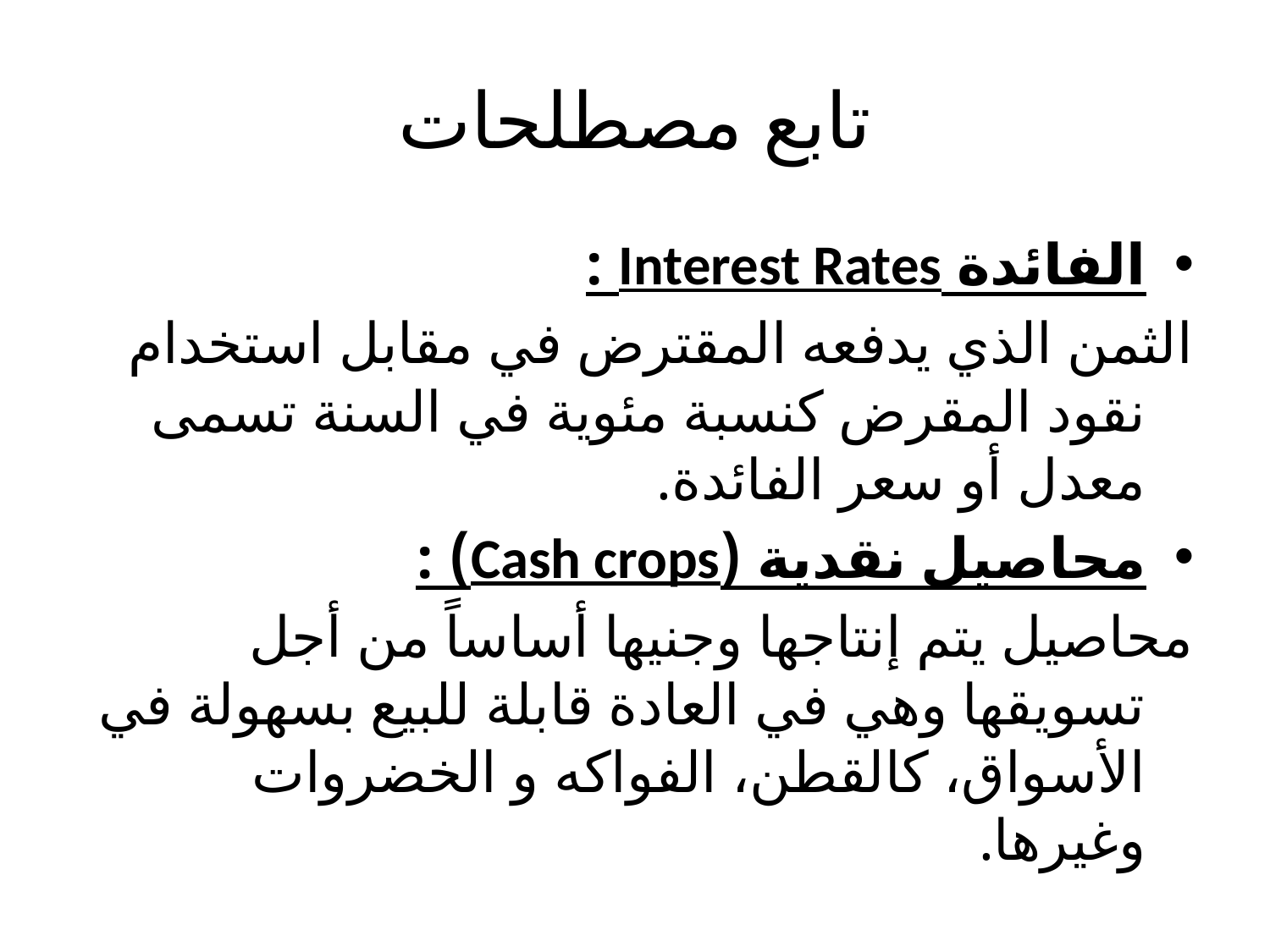

# تابع مصطلحات
الفائدة Interest Rates :
	الثمن الذي يدفعه المقترض في مقابل استخدام نقود المقرض كنسبة مئوية في السنة تسمى معدل أو سعر الفائدة.
محاصيل نقدية (Cash crops) :
	محاصيل يتم إنتاجها وجنيها أساساً من أجل تسويقها وهي في العادة قابلة للبيع بسهولة في الأسواق، كالقطن، الفواكه و الخضروات وغيرها.